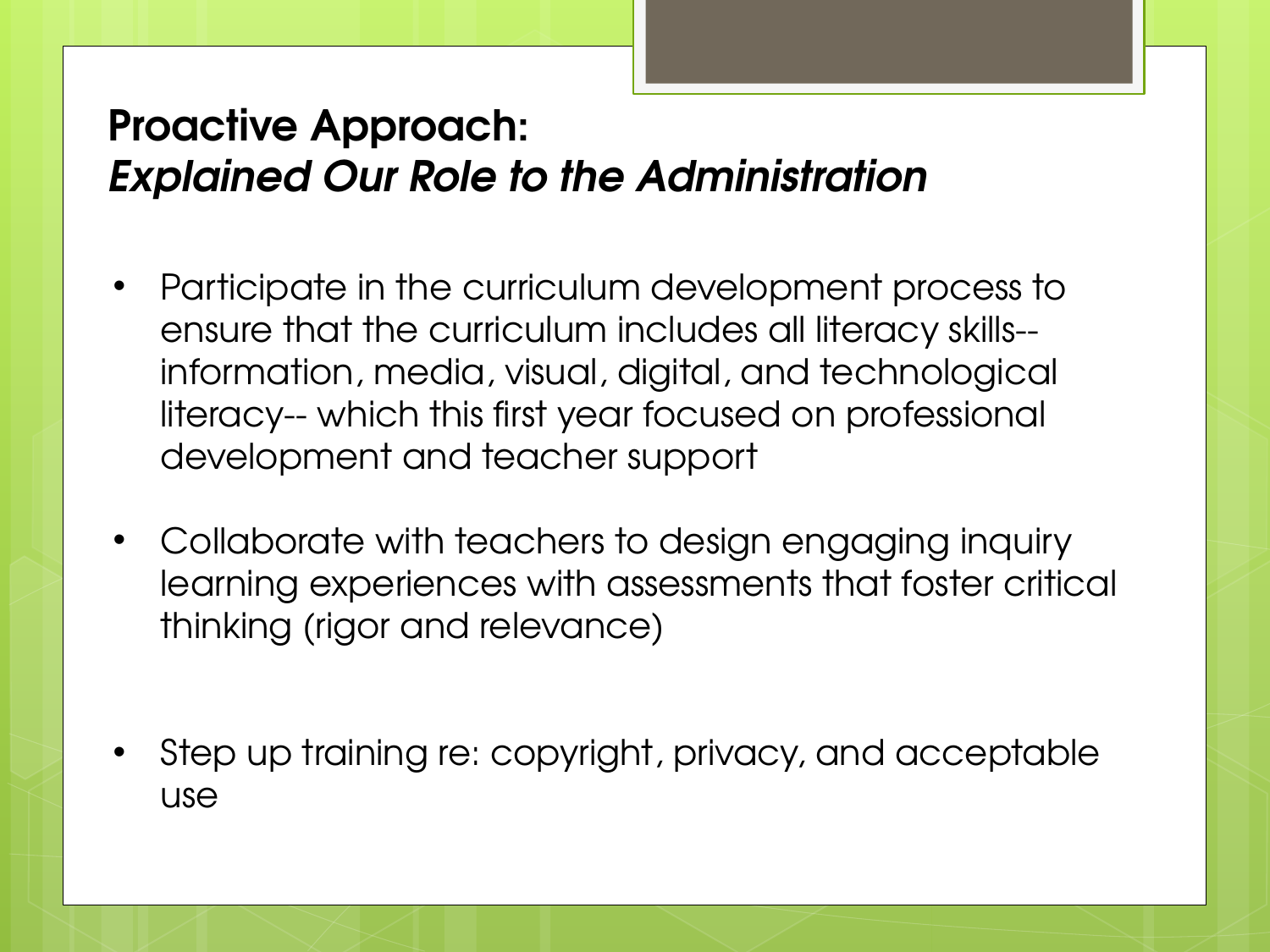

Proactive Approach:
Explained Our Role to the Administration

Participate in the curriculum development process to ensure that the curriculum includes all literacy skills--information, media, visual, digital, and technological literacy-- which this first year focused on professional development and teacher support
Collaborate with teachers to design engaging inquiry learning experiences with assessments that foster critical thinking (rigor and relevance)

Step up training re: copyright, privacy, and acceptable use